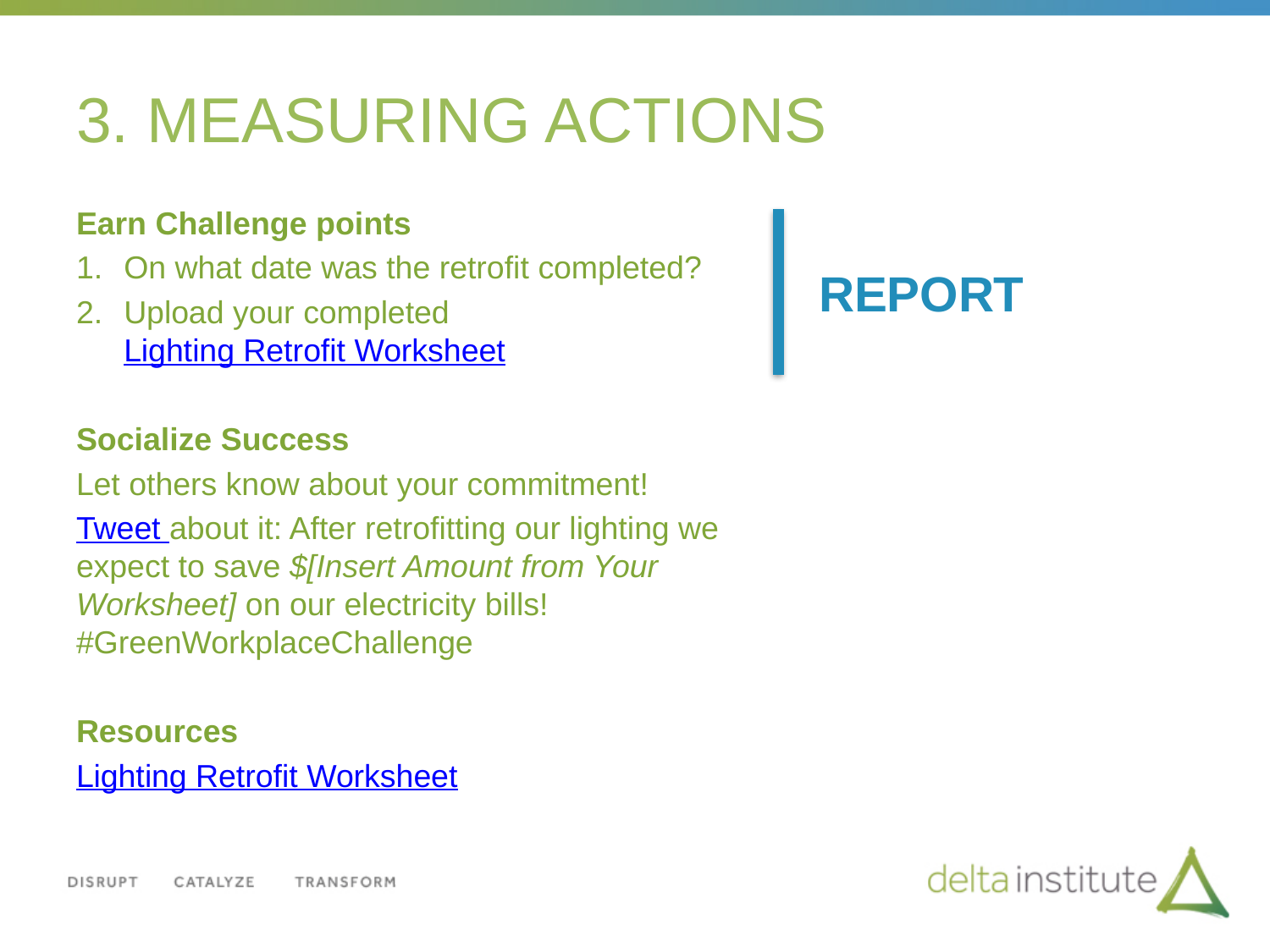

# 3. MEASURING ACTIONS
Earn Challenge points
On what date was the retrofit completed?
Upload your completed Lighting Retrofit Worksheet

Socialize Success
Let others know about your commitment!
Tweet about it: After retrofitting our lighting we expect to save $[Insert Amount from Your Worksheet] on our electricity bills! #GreenWorkplaceChallenge

Resources
Lighting Retrofit Worksheet
REPORT